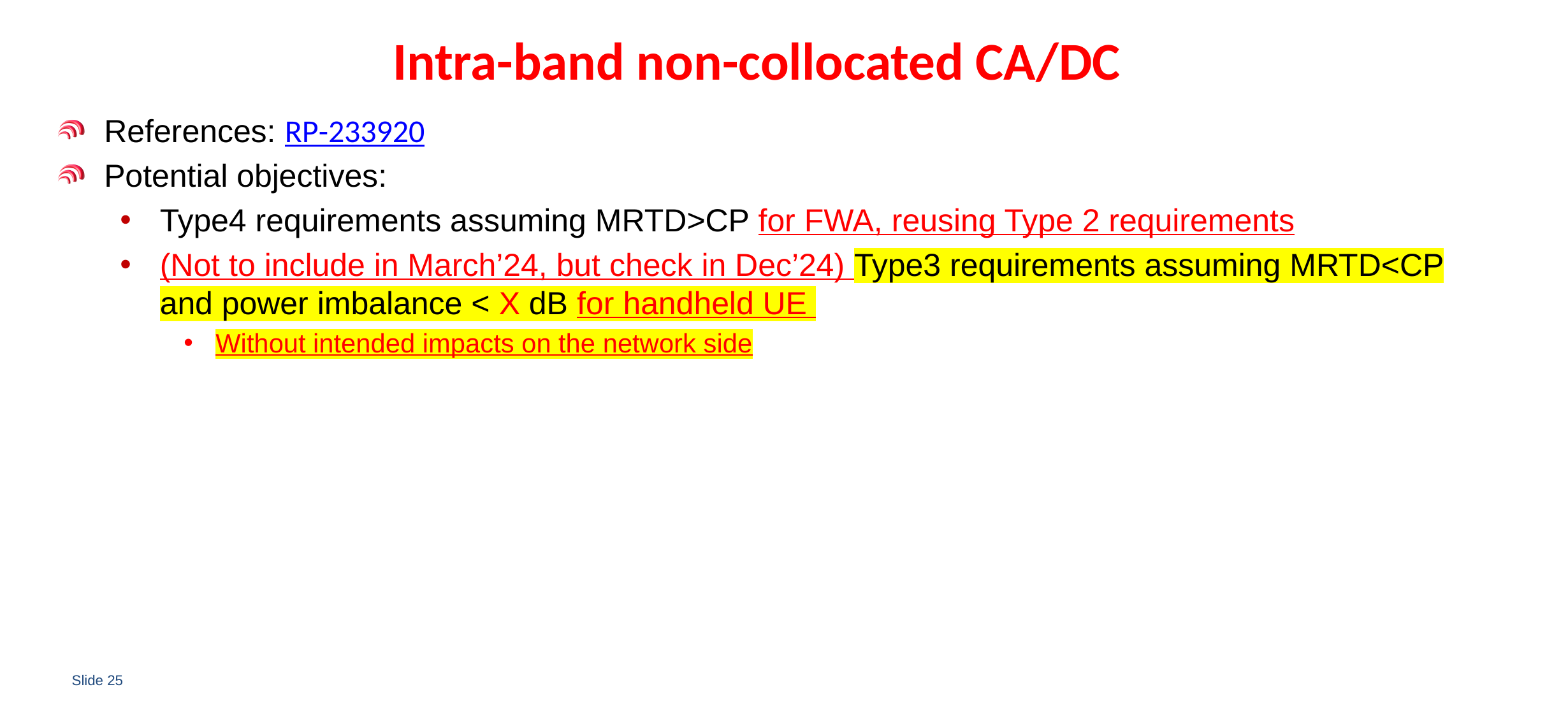

# Intra-band non-collocated CA/DC
References: RP-233920
Potential objectives:
Type4 requirements assuming MRTD>CP for FWA, reusing Type 2 requirements
(Not to include in March’24, but check in Dec’24) Type3 requirements assuming MRTD<CP and power imbalance < X dB for handheld UE
Without intended impacts on the network side